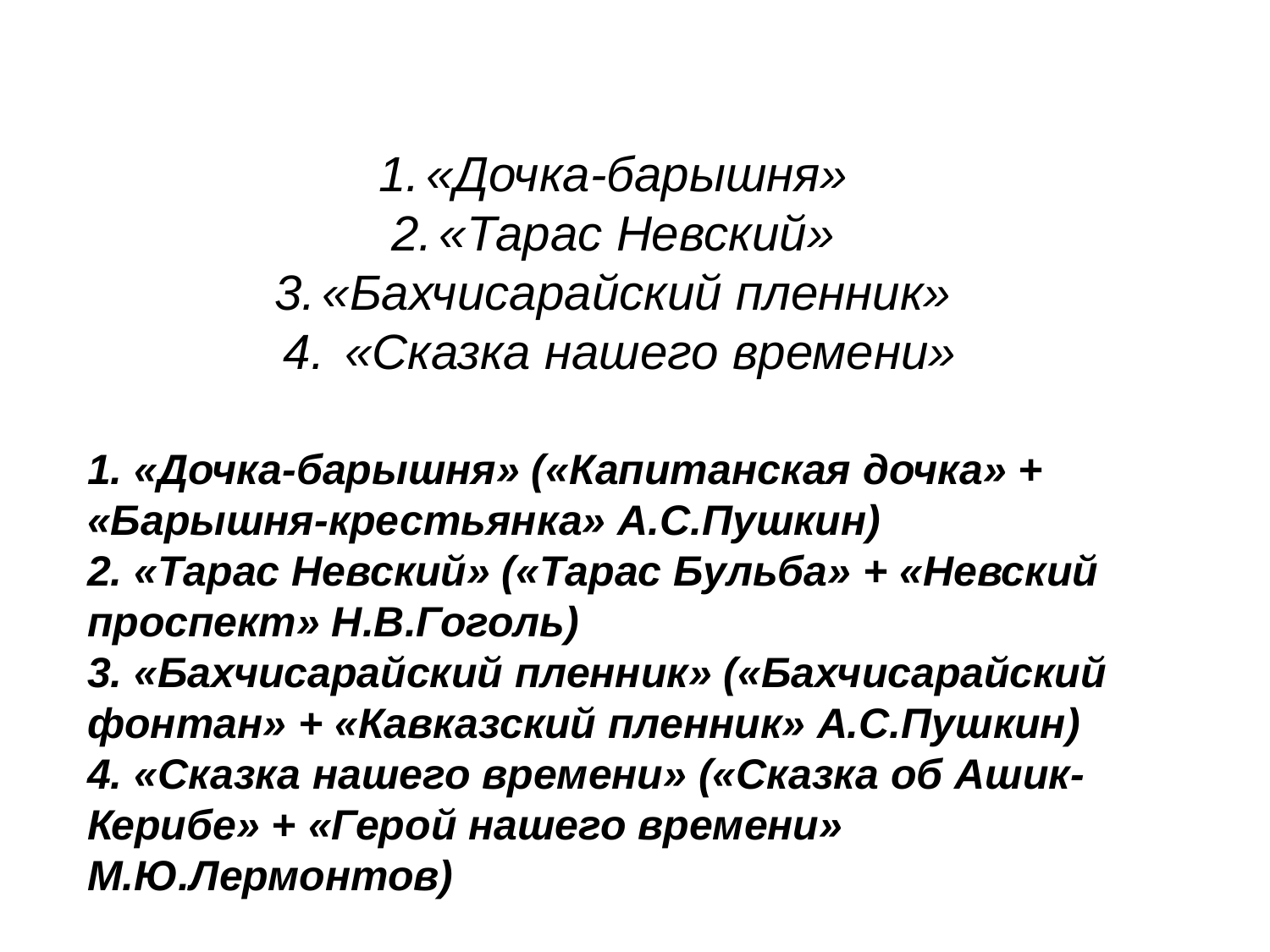

«Дочка-барышня»
«Тарас Невский»
«Бахчисарайский пленник»
 «Сказка нашего времени»
1. «Дочка-барышня» («Капитанская дочка» + «Барышня-крестьянка» А.С.Пушкин)
2. «Тарас Невский» («Тарас Бульба» + «Невский проспект» Н.В.Гоголь)
3. «Бахчисарайский пленник» («Бахчисарайский фонтан» + «Кавказский пленник» А.С.Пушкин)
4. «Сказка нашего времени» («Сказка об Ашик-Керибе» + «Герой нашего времени» М.Ю.Лермонтов)